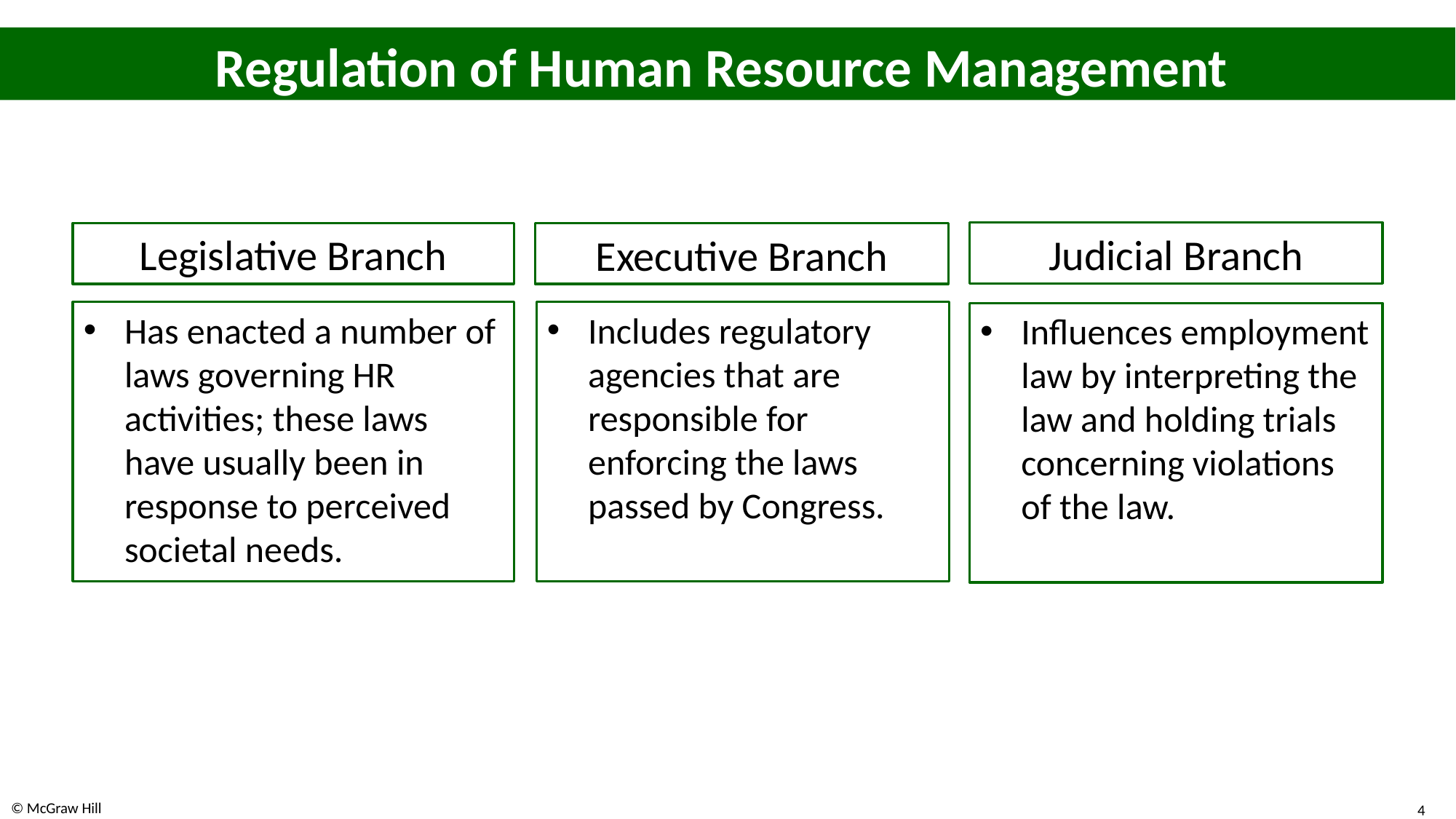

# Regulation of Human Resource Management
Judicial Branch
Legislative Branch
Executive Branch
Includes regulatory agencies that are responsible for enforcing the laws passed by Congress.
Has enacted a number of laws governing HR activities; these laws have usually been in response to perceived societal needs.
Influences employment law by interpreting the law and holding trials concerning violations of the law.